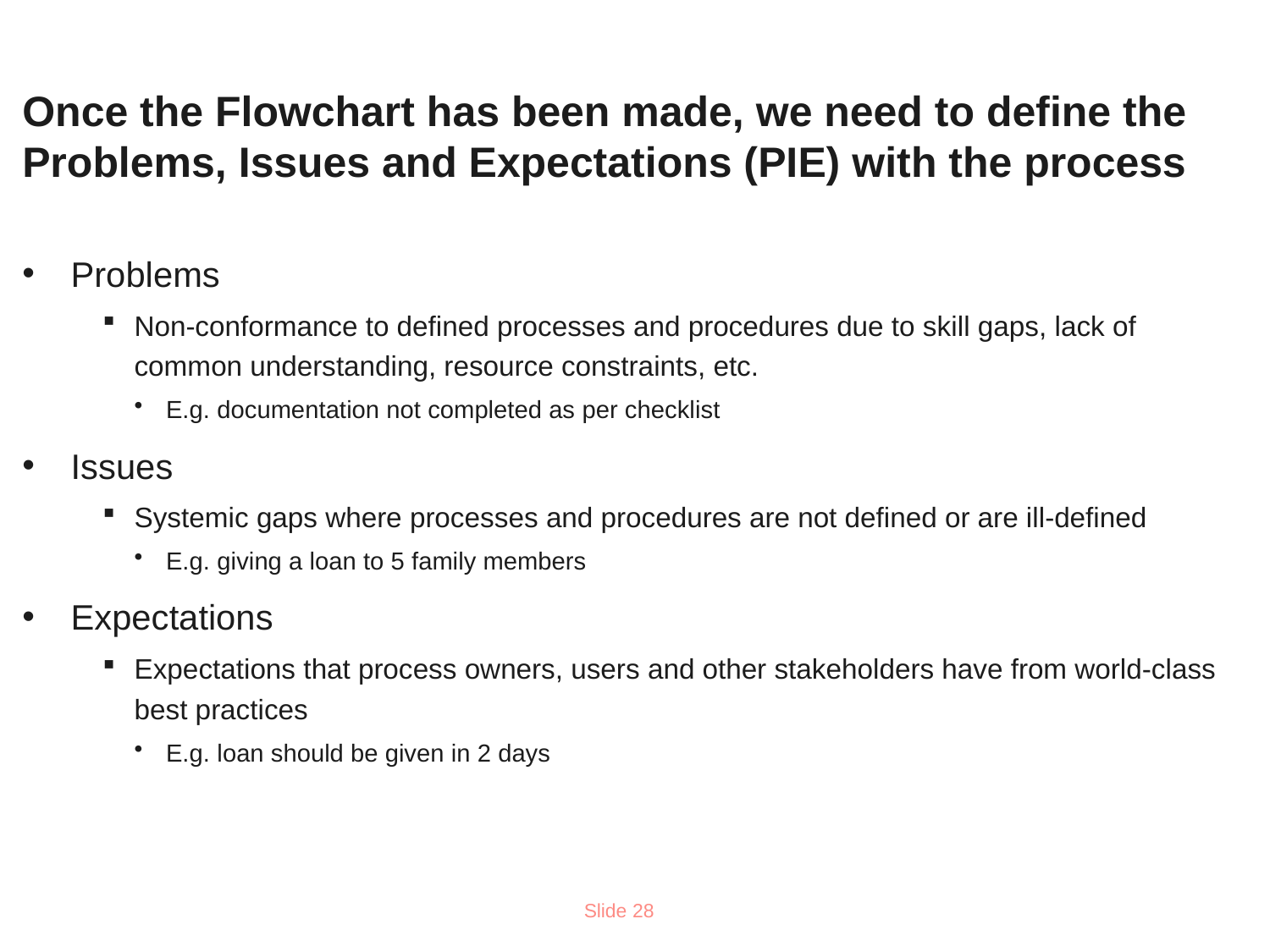

# Once the Flowchart has been made, we need to define the Problems, Issues and Expectations (PIE) with the process
Problems
Non-conformance to defined processes and procedures due to skill gaps, lack of common understanding, resource constraints, etc.
E.g. documentation not completed as per checklist
Issues
Systemic gaps where processes and procedures are not defined or are ill-defined
E.g. giving a loan to 5 family members
Expectations
Expectations that process owners, users and other stakeholders have from world-class best practices
E.g. loan should be given in 2 days